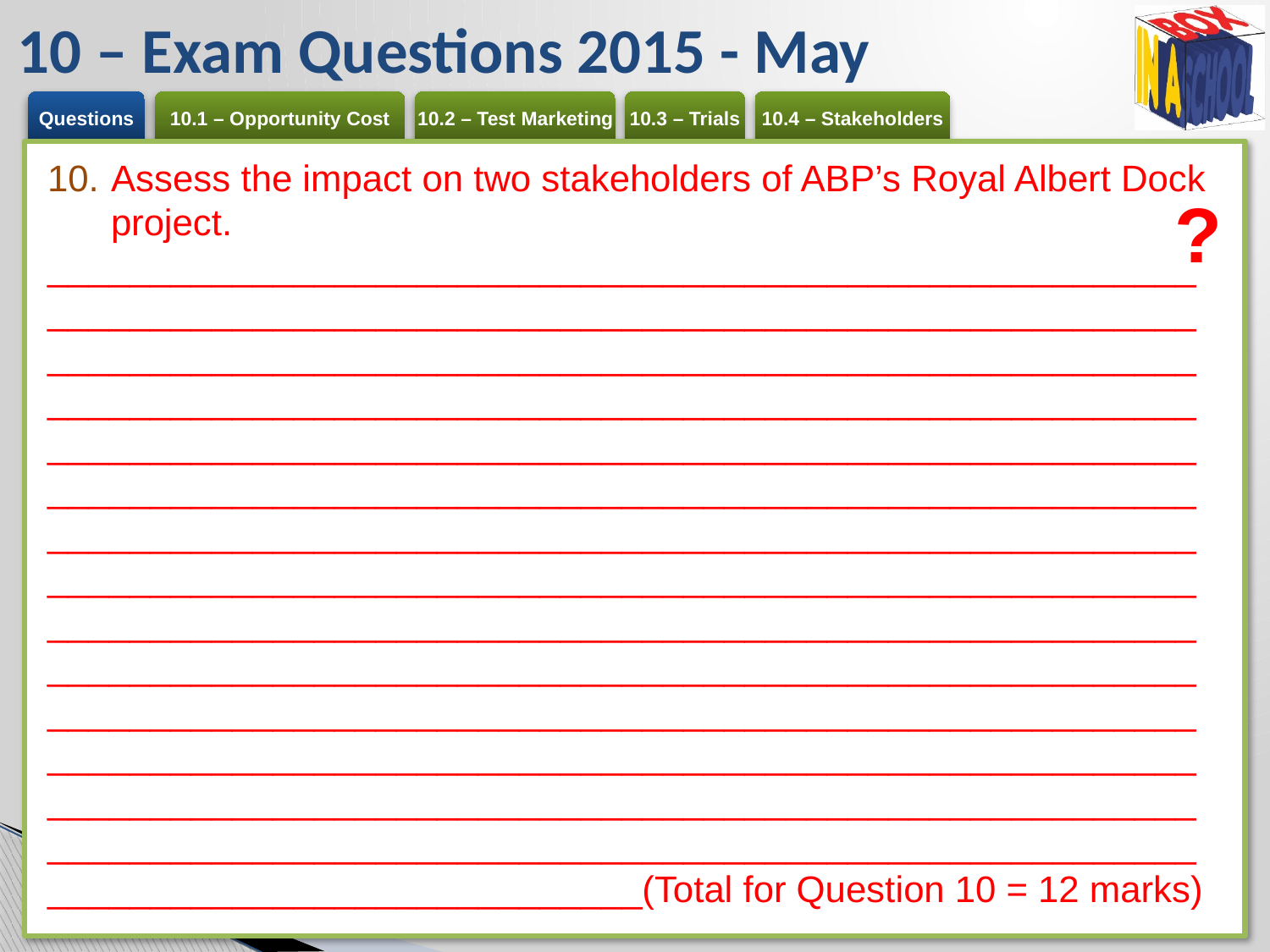

# 10 – Exam Questions 2015 - May
Assess the impact on two stakeholders of ABP’s Royal Albert Dock project.
_____________________________________________________________________________________________________________________________________________________________________________________________________________________________________________________________________________________________________________________________________________________________________________________________________________________________________________________________________________________________________________________________________________________________________________________________________________________________________________________________________________________________________________________________________________________________________________________________________________________________________________(Total for Question 10 = 12 marks)
?